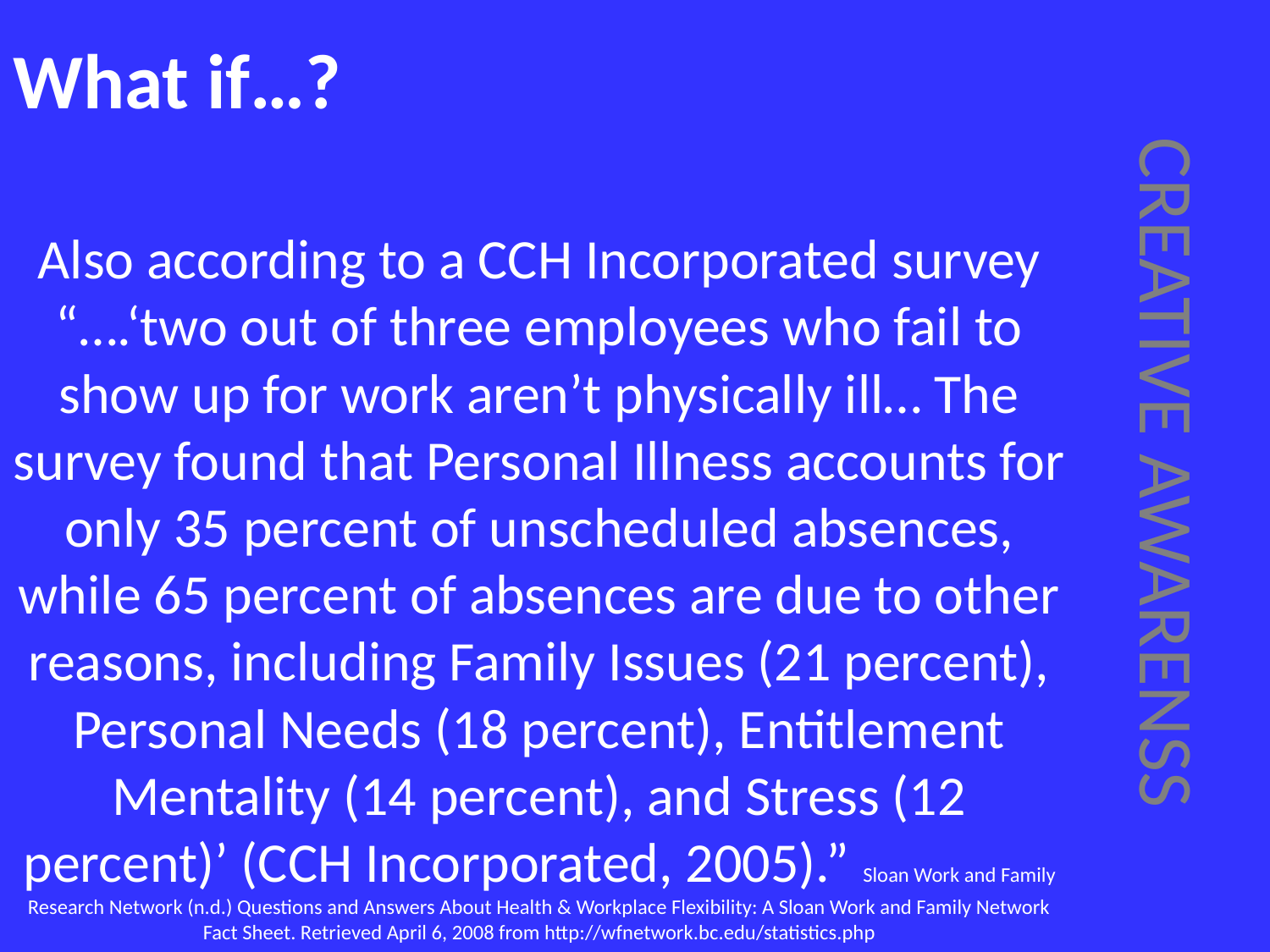

# What if…?
Also according to a CCH Incorporated survey “….‘two out of three employees who fail to show up for work aren’t physically ill… The survey found that Personal Illness accounts for only 35 percent of unscheduled absences, while 65 percent of absences are due to other reasons, including Family Issues (21 percent), Personal Needs (18 percent), Entitlement Mentality (14 percent), and Stress (12 percent)’ (CCH Incorporated, 2005).” Sloan Work and Family Research Network (n.d.) Questions and Answers About Health & Workplace Flexibility: A Sloan Work and Family Network Fact Sheet. Retrieved April 6, 2008 from http://wfnetwork.bc.edu/statistics.php
CREATIVE AWARENSS